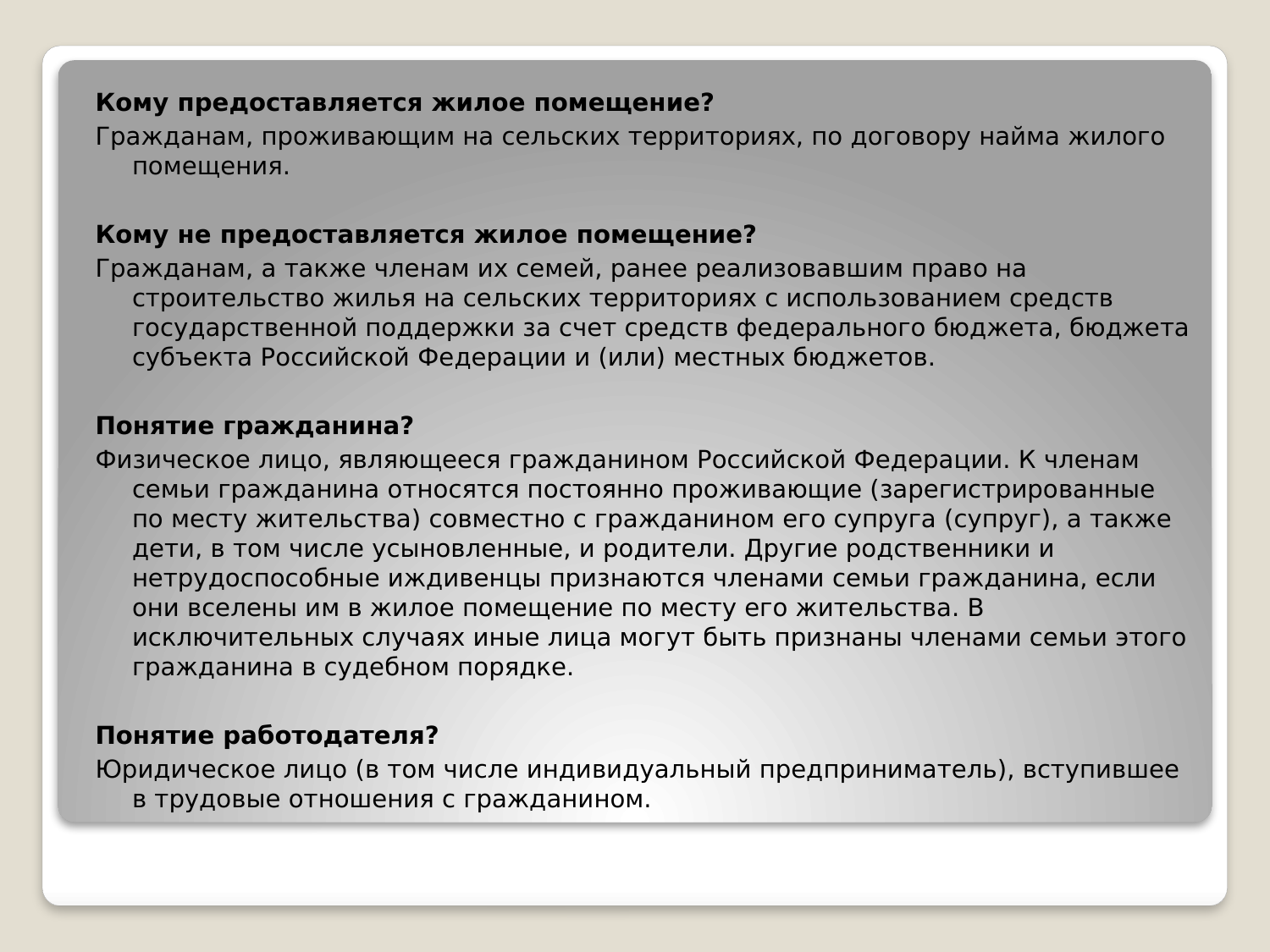

Кому предоставляется жилое помещение?
Гражданам, проживающим на сельских территориях, по договору найма жилого помещения.

Кому не предоставляется жилое помещение?
Гражданам, а также членам их семей, ранее реализовавшим право на строительство жилья на сельских территориях с использованием средств государственной поддержки за счет средств федерального бюджета, бюджета субъекта Российской Федерации и (или) местных бюджетов.

Понятие гражданина?
Физическое лицо, являющееся гражданином Российской Федерации. К членам семьи гражданина относятся постоянно проживающие (зарегистрированные по месту жительства) совместно с гражданином его супруга (супруг), а также дети, в том числе усыновленные, и родители. Другие родственники и нетрудоспособные иждивенцы признаются членами семьи гражданина, если они вселены им в жилое помещение по месту его жительства. В исключительных случаях иные лица могут быть признаны членами семьи этого гражданина в судебном порядке.

Понятие работодателя?
Юридическое лицо (в том числе индивидуальный предприниматель), вступившее в трудовые отношения с гражданином.